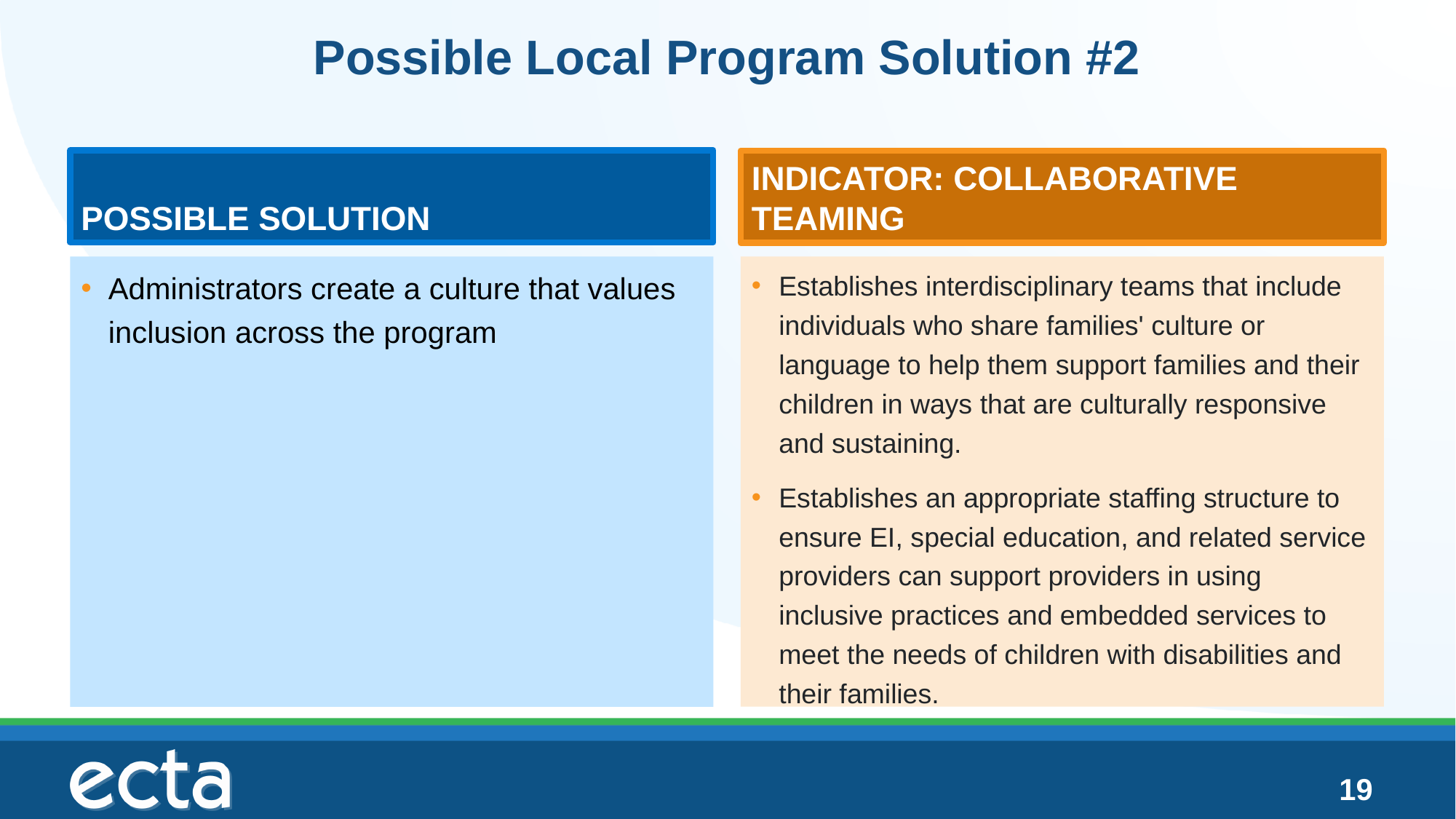

# Possible Local Program Solution #2
Possible Solution
Indicator: Collaborative Teaming
Establishes interdisciplinary teams that include individuals who share families' culture or language to help them support families and their children in ways that are culturally responsive and sustaining.
Establishes an appropriate staffing structure to ensure EI, special education, and related service providers can support providers in using inclusive practices and embedded services to meet the needs of children with disabilities and their families.

Administrators create a culture that values inclusion across the program
19